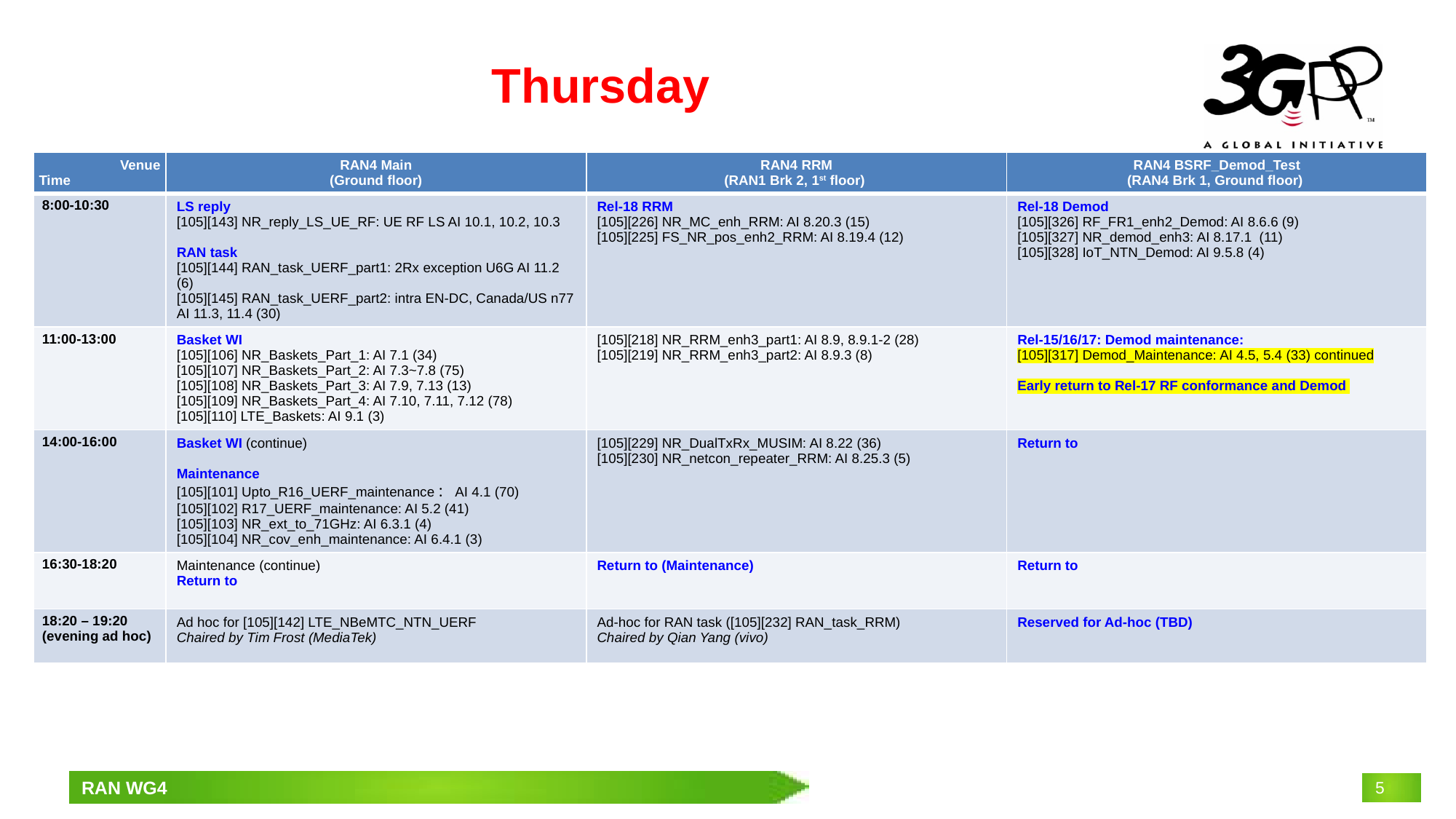

# Thursday
| Venue Time | RAN4 Main (Ground floor) | RAN4 RRM (RAN1 Brk 2, 1st floor) | RAN4 BSRF\_Demod\_Test (RAN4 Brk 1, Ground floor) |
| --- | --- | --- | --- |
| 8:00-10:30 | LS reply [105][143] NR\_reply\_LS\_UE\_RF: UE RF LS AI 10.1, 10.2, 10.3 RAN task [105][144] RAN\_task\_UERF\_part1: 2Rx exception U6G AI 11.2 (6) [105][145] RAN\_task\_UERF\_part2: intra EN-DC, Canada/US n77 AI 11.3, 11.4 (30) | Rel-18 RRM [105][226] NR\_MC\_enh\_RRM: AI 8.20.3 (15) [105][225] FS\_NR\_pos\_enh2\_RRM: AI 8.19.4 (12) | Rel-18 Demod [105][326] RF\_FR1\_enh2\_Demod: AI 8.6.6 (9) [105][327] NR\_demod\_enh3: AI 8.17.1 (11) [105][328] IoT\_NTN\_Demod: AI 9.5.8 (4) |
| 11:00-13:00 | Basket WI [105][106] NR\_Baskets\_Part\_1: AI 7.1 (34) [105][107] NR\_Baskets\_Part\_2: AI 7.3~7.8 (75) [105][108] NR\_Baskets\_Part\_3: AI 7.9, 7.13 (13) [105][109] NR\_Baskets\_Part\_4: AI 7.10, 7.11, 7.12 (78) [105][110] LTE\_Baskets: AI 9.1 (3) | [105][218] NR\_RRM\_enh3\_part1: AI 8.9, 8.9.1-2 (28) [105][219] NR\_RRM\_enh3\_part2: AI 8.9.3 (8) | Rel-15/16/17: Demod maintenance: [105][317] Demod\_Maintenance: AI 4.5, 5.4 (33) continued Early return to Rel-17 RF conformance and Demod |
| 14:00-16:00 | Basket WI (continue) Maintenance [105][101] Upto\_R16\_UERF\_maintenance：AI 4.1 (70) [105][102] R17\_UERF\_maintenance: AI 5.2 (41) [105][103] NR\_ext\_to\_71GHz: AI 6.3.1 (4) [105][104] NR\_cov\_enh\_maintenance: AI 6.4.1 (3) | [105][229] NR\_DualTxRx\_MUSIM: AI 8.22 (36) [105][230] NR\_netcon\_repeater\_RRM: AI 8.25.3 (5) | Return to |
| 16:30-18:20 | Maintenance (continue) Return to | Return to (Maintenance) | Return to |
| 18:20 – 19:20 (evening ad hoc) | Ad hoc for [105][142] LTE\_NBeMTC\_NTN\_UERF Chaired by Tim Frost (MediaTek) | Ad-hoc for RAN task ([105][232] RAN\_task\_RRM) Chaired by Qian Yang (vivo) | Reserved for Ad-hoc (TBD) |